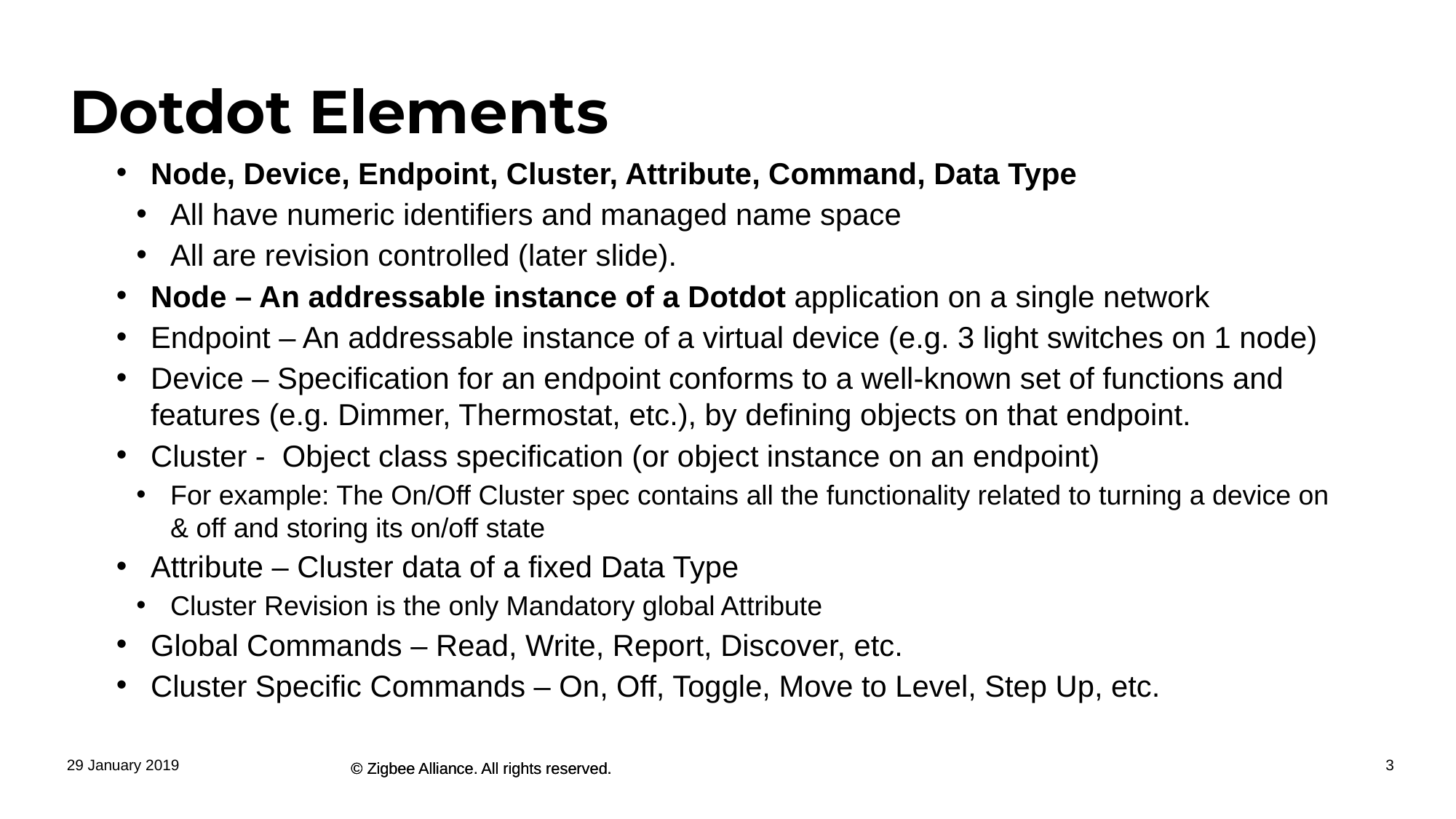

# Dotdot Elements
Node, Device, Endpoint, Cluster, Attribute, Command, Data Type
All have numeric identifiers and managed name space
All are revision controlled (later slide).
Node – An addressable instance of a Dotdot application on a single network
Endpoint – An addressable instance of a virtual device (e.g. 3 light switches on 1 node)
Device – Specification for an endpoint conforms to a well-known set of functions and features (e.g. Dimmer, Thermostat, etc.), by defining objects on that endpoint.
Cluster -  Object class specification (or object instance on an endpoint)
For example: The On/Off Cluster spec contains all the functionality related to turning a device on & off and storing its on/off state
Attribute – Cluster data of a fixed Data Type
Cluster Revision is the only Mandatory global Attribute
Global Commands – Read, Write, Report, Discover, etc.
Cluster Specific Commands – On, Off, Toggle, Move to Level, Step Up, etc.

© Zigbee Alliance. All rights reserved.